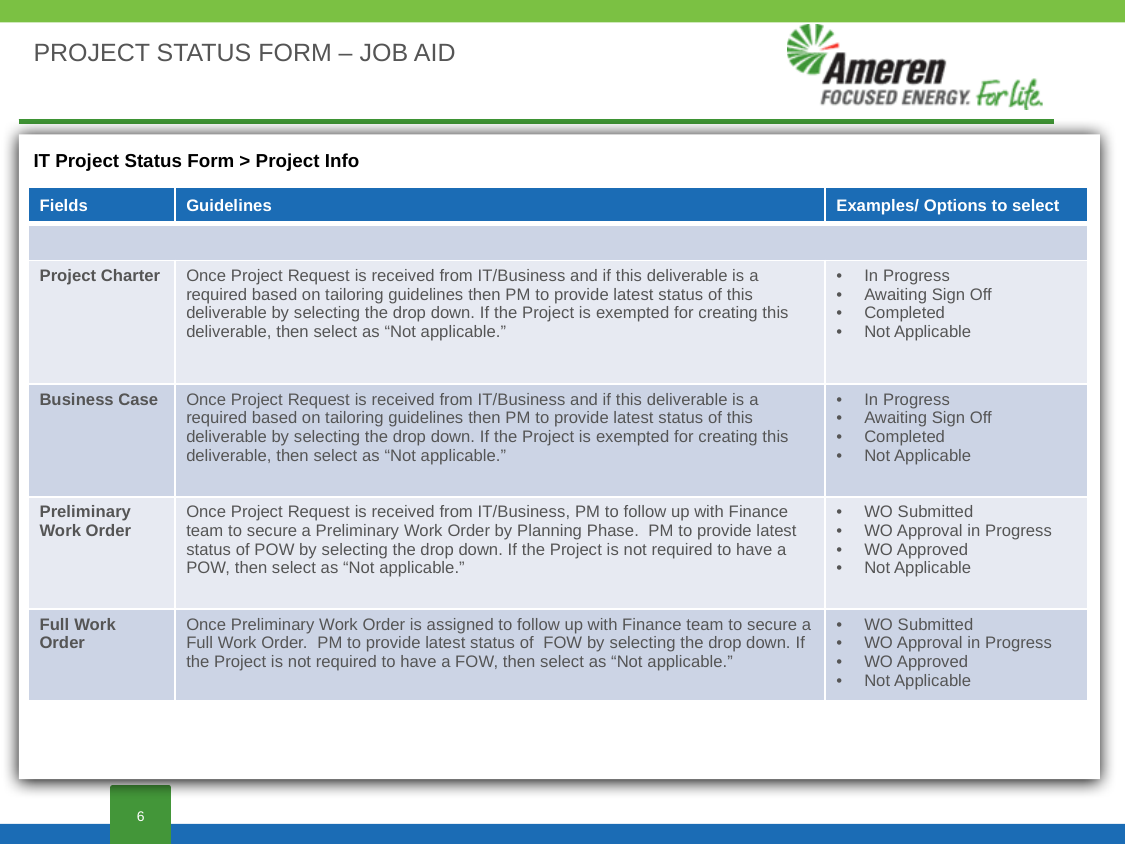

# PROJECT STATUS FORM – JOB AID

IT Project Status Form > Project Info
| Fields | Guidelines | Examples/ Options to select |
| --- | --- | --- |
|  |  |  |
| Project Charter | Once Project Request is received from IT/Business and if this deliverable is a required based on tailoring guidelines then PM to provide latest status of this deliverable by selecting the drop down. If the Project is exempted for creating this deliverable, then select as “Not applicable.” | In Progress Awaiting Sign Off Completed Not Applicable |
| Business Case | Once Project Request is received from IT/Business and if this deliverable is a required based on tailoring guidelines then PM to provide latest status of this deliverable by selecting the drop down. If the Project is exempted for creating this deliverable, then select as “Not applicable.” | In Progress Awaiting Sign Off Completed Not Applicable |
| Preliminary Work Order | Once Project Request is received from IT/Business, PM to follow up with Finance team to secure a Preliminary Work Order by Planning Phase. PM to provide latest status of POW by selecting the drop down. If the Project is not required to have a POW, then select as “Not applicable.” | WO Submitted WO Approval in Progress WO Approved Not Applicable |
| Full Work Order | Once Preliminary Work Order is assigned to follow up with Finance team to secure a Full Work Order. PM to provide latest status of FOW by selecting the drop down. If the Project is not required to have a FOW, then select as “Not applicable.” | WO Submitted WO Approval in Progress WO Approved Not Applicable |
6